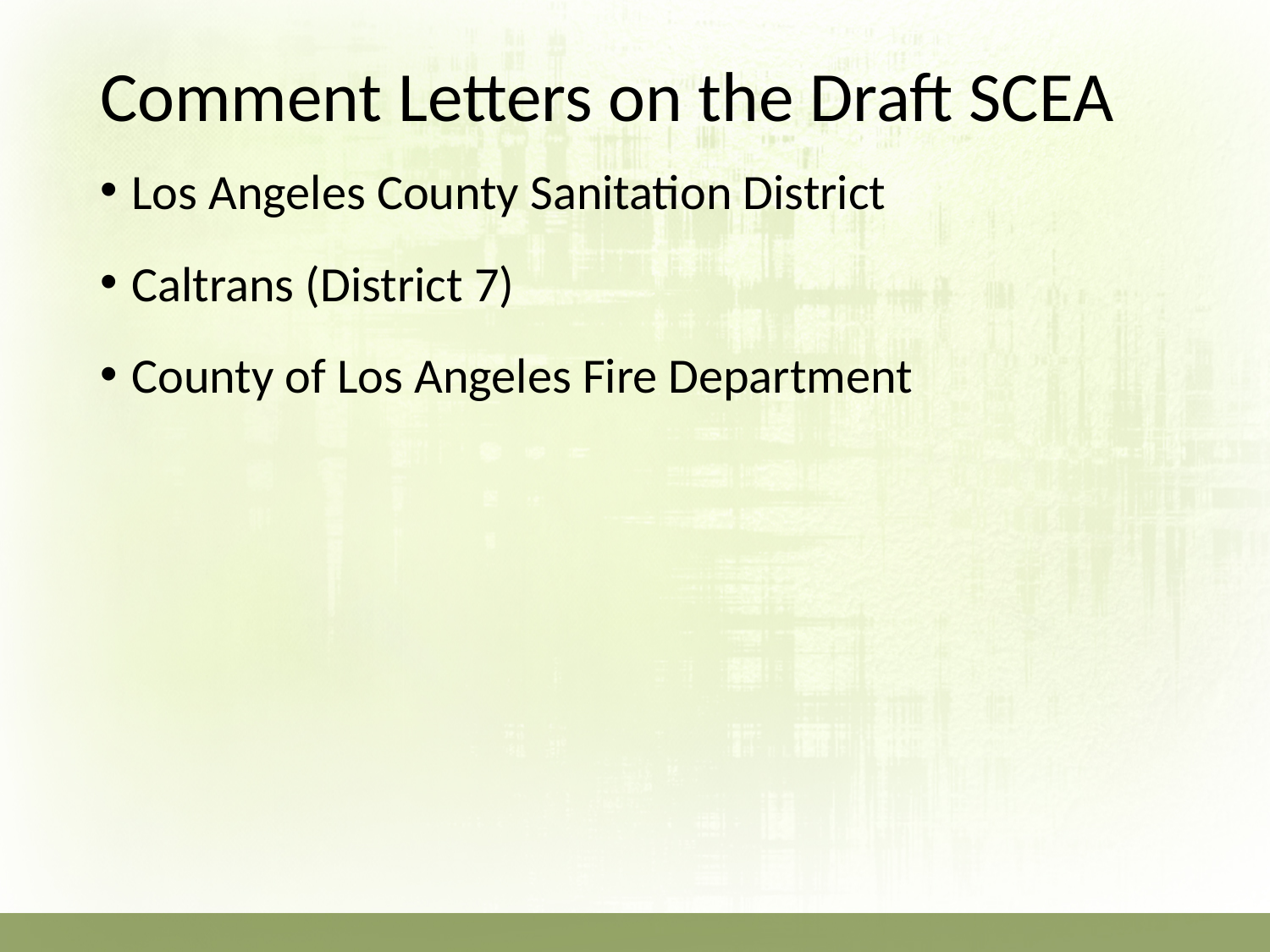

# Comment Letters on the Draft SCEA
Los Angeles County Sanitation District
Caltrans (District 7)
County of Los Angeles Fire Department